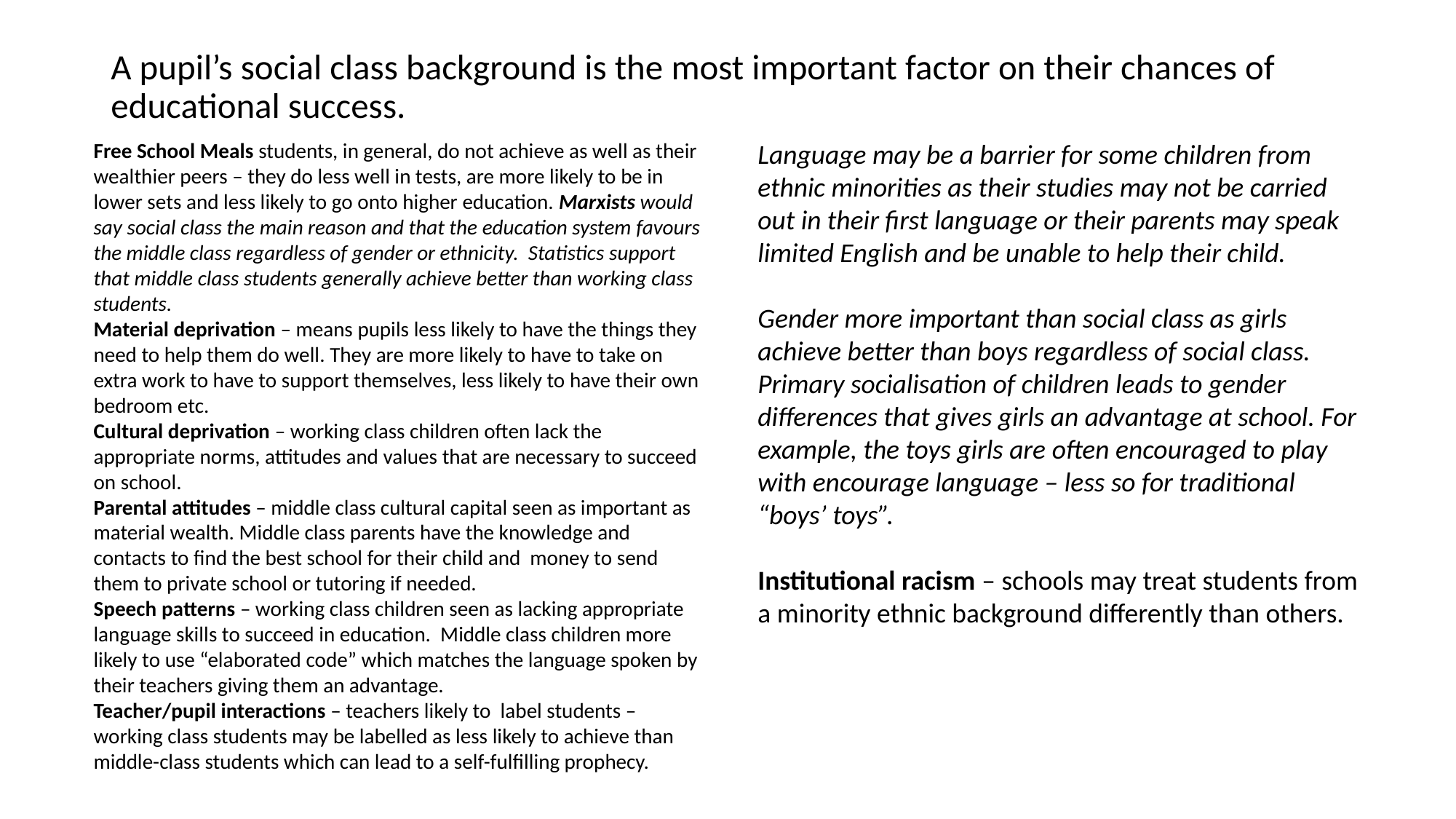

# A pupil’s social class background is the most important factor on their chances of educational success.
Free School Meals students, in general, do not achieve as well as their wealthier peers – they do less well in tests, are more likely to be in lower sets and less likely to go onto higher education. Marxists would say social class the main reason and that the education system favours the middle class regardless of gender or ethnicity.  Statistics support that middle class students generally achieve better than working class students.
Material deprivation – means pupils less likely to have the things they need to help them do well. They are more likely to have to take on extra work to have to support themselves, less likely to have their own bedroom etc.
Cultural deprivation – working class children often lack the appropriate norms, attitudes and values that are necessary to succeed on school.
Parental attitudes – middle class cultural capital seen as important as material wealth. Middle class parents have the knowledge and contacts to find the best school for their child and  money to send them to private school or tutoring if needed.
Speech patterns – working class children seen as lacking appropriate language skills to succeed in education.  Middle class children more likely to use “elaborated code” which matches the language spoken by their teachers giving them an advantage.
Teacher/pupil interactions – teachers likely to  label students – working class students may be labelled as less likely to achieve than middle-class students which can lead to a self-fulfilling prophecy.
Language may be a barrier for some children from ethnic minorities as their studies may not be carried out in their first language or their parents may speak limited English and be unable to help their child.

Gender more important than social class as girls achieve better than boys regardless of social class. Primary socialisation of children leads to gender differences that gives girls an advantage at school. For example, the toys girls are often encouraged to play with encourage language – less so for traditional “boys’ toys”.

Institutional racism – schools may treat students from a minority ethnic background differently than others.